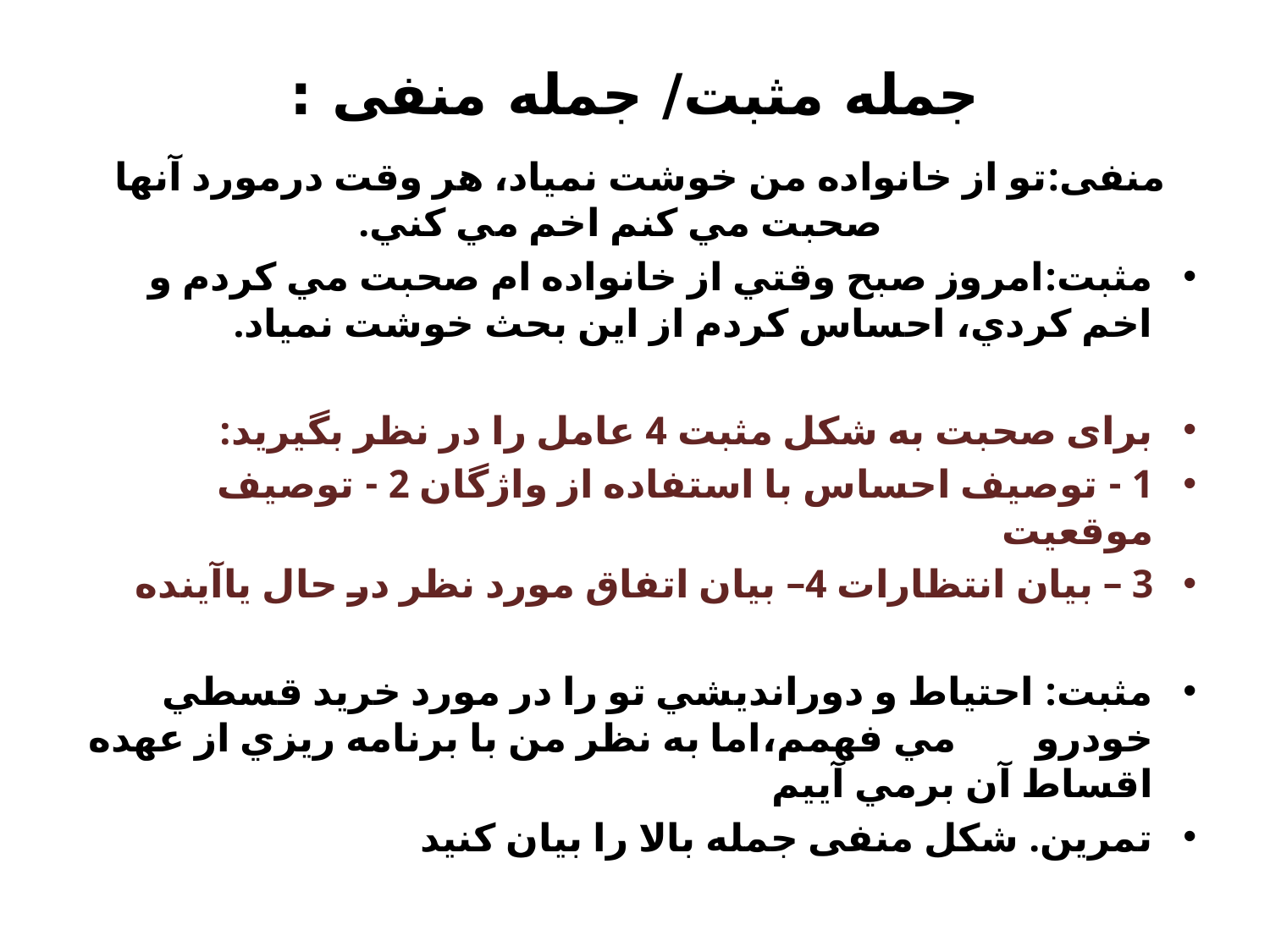

# جمله مثبت/ جمله منفی :
منفی:تو از خانواده من خوشت نمياد، هر وقت درمورد آنها صحبت مي كنم اخم مي كني.
مثبت:امروز صبح وقتي از خانواده ام صحبت مي كردم و اخم كردي، احساس كردم از اين بحث خوشت نمياد.

برای صحبت به شکل مثبت 4 عامل را در نظر بگیرید:
1 - توصیف احساس با استفاده از واژگان 2 - توصیف موقعیت
3 – بیان انتظارات 4– بیان اتفاق مورد نظر در حال یاآینده

مثبت: احتياط و دورانديشي تو را در مورد خريد قسطي خودرو        مي فهمم،‌اما به نظر من با برنامه ريزي از عهده اقساط آن برمي آييم
تمرین. شکل منفی جمله بالا را بیان کنید